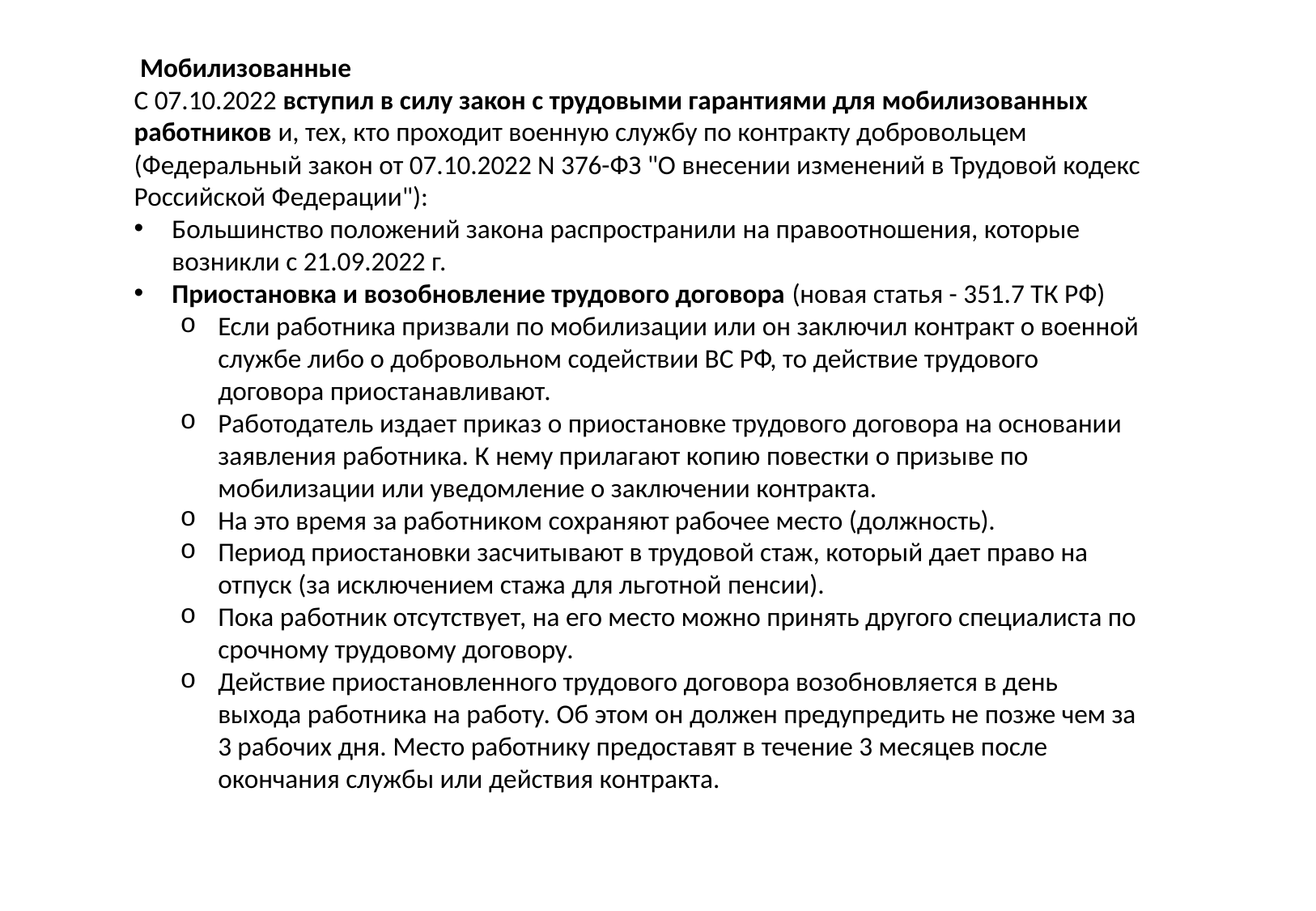

Мобилизованные
С 07.10.2022 вступил в силу закон с трудовыми гарантиями для мобилизованных работников и, тех, кто проходит военную службу по контракту добровольцем (Федеральный закон от 07.10.2022 N 376-ФЗ "О внесении изменений в Трудовой кодекс Российской Федерации"):
Большинство положений закона распространили на правоотношения, которые возникли с 21.09.2022 г.
Приостановка и возобновление трудового договора (новая статья - 351.7 ТК РФ)
Если работника призвали по мобилизации или он заключил контракт о военной службе либо о добровольном содействии ВС РФ, то действие трудового договора приостанавливают.
Работодатель издает приказ о приостановке трудового договора на основании заявления работника. К нему прилагают копию повестки о призыве по мобилизации или уведомление о заключении контракта.
На это время за работником сохраняют рабочее место (должность).
Период приостановки засчитывают в трудовой стаж, который дает право на отпуск (за исключением стажа для льготной пенсии).
Пока работник отсутствует, на его место можно принять другого специалиста по срочному трудовому договору.
Действие приостановленного трудового договора возобновляется в день выхода работника на работу. Об этом он должен предупредить не позже чем за 3 рабочих дня. Место работнику предоставят в течение 3 месяцев после окончания службы или действия контракта.